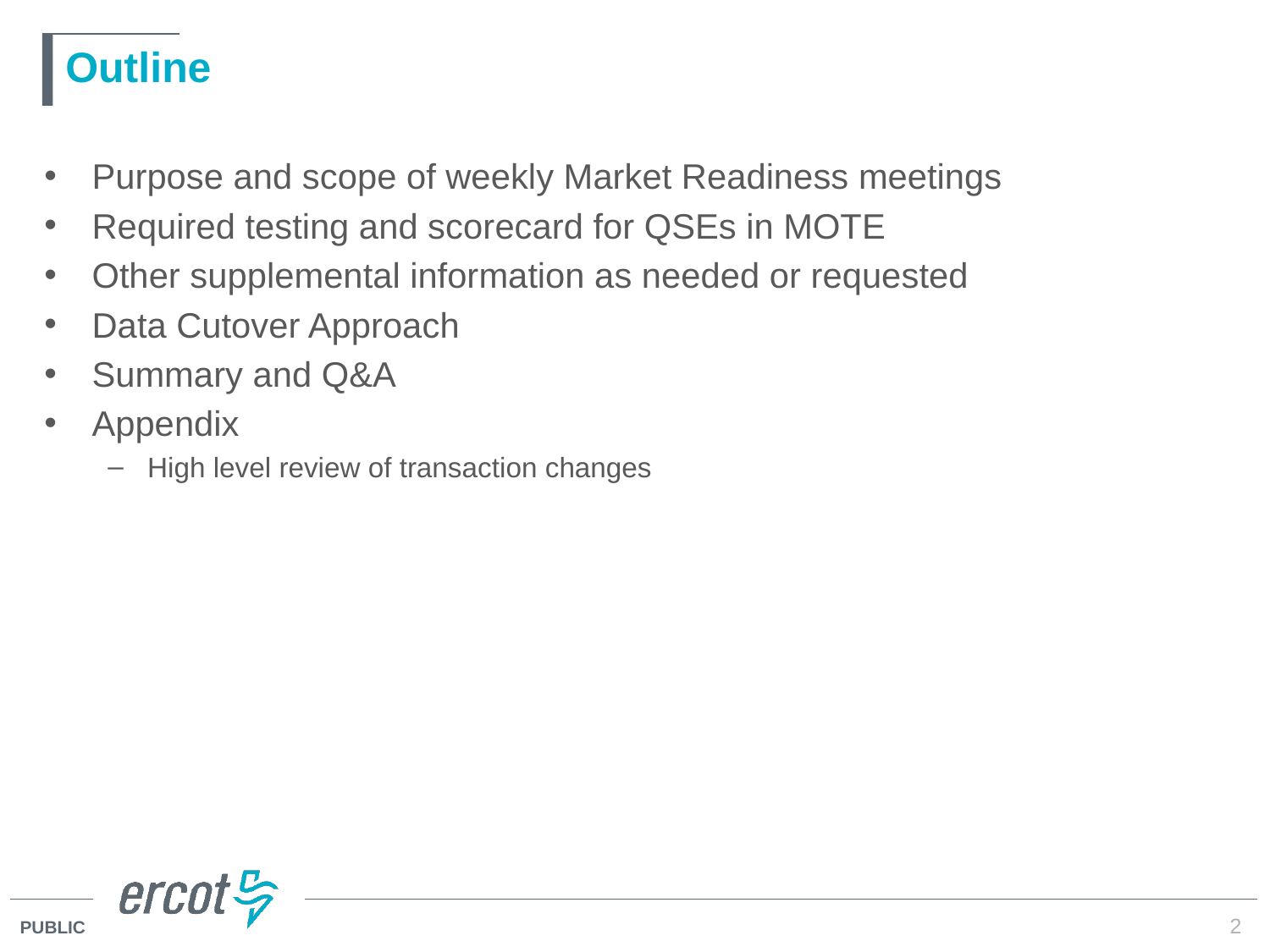

# Outline
Purpose and scope of weekly Market Readiness meetings
Required testing and scorecard for QSEs in MOTE
Other supplemental information as needed or requested
Data Cutover Approach
Summary and Q&A
Appendix
High level review of transaction changes

2